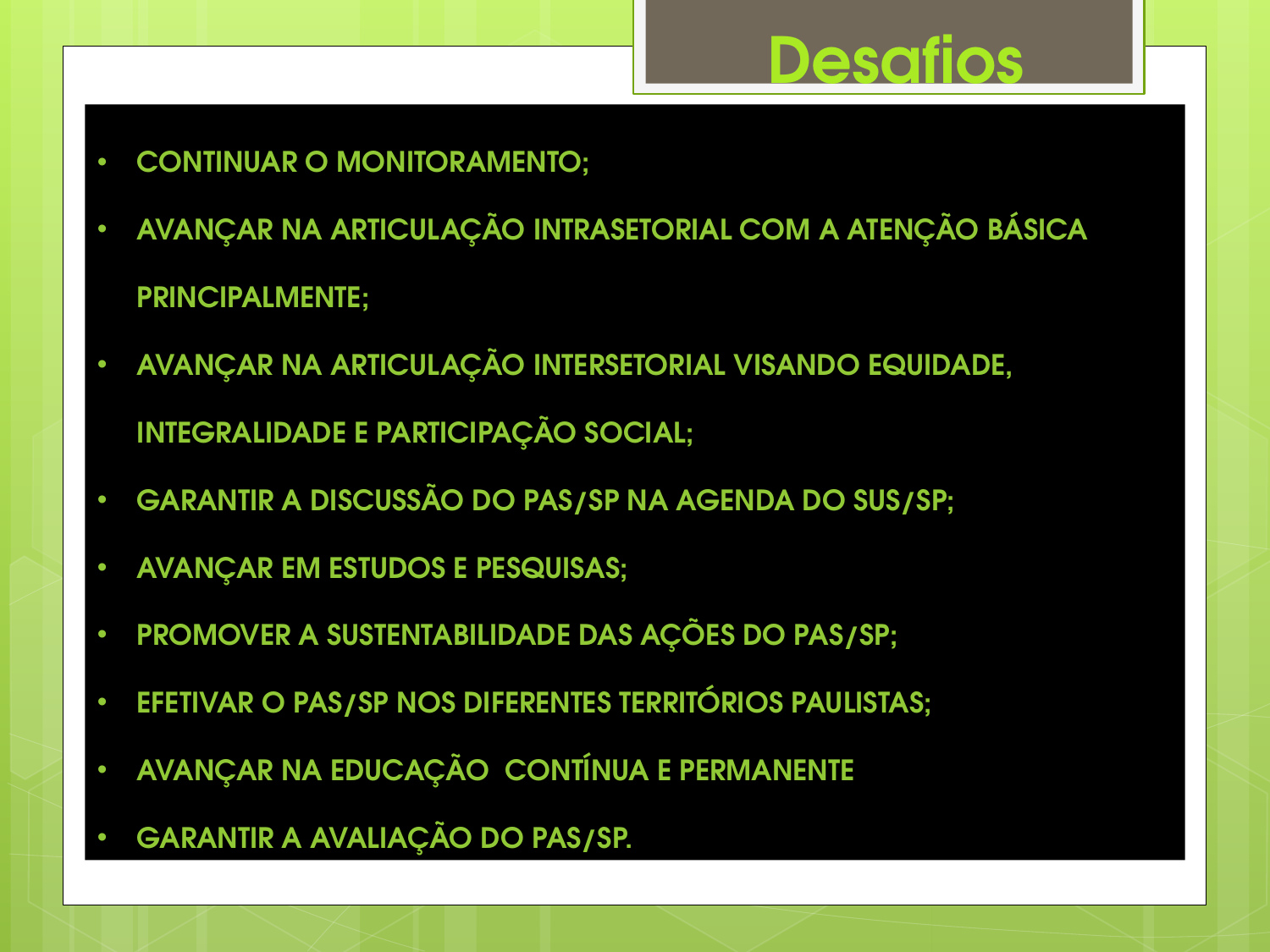

Desafios
Continuar o Monitoramento;
Avançar na articulação intrasetorial com a atenção básica principalmente;
Avançar na articulação intersetorial visando equidade, integralidade e participação social;
Garantir a discussão do PAS/SP na agenda do SUS/SP;
Avançar em Estudos e Pesquisas;
Promover a sustentabilidade das ações do PAS/SP;
Efetivar o PAS/SP nos diferentes territórios paulistas;
Avançar na educação  contínua e permanente
Garantir a avaliação do PAS/SP.